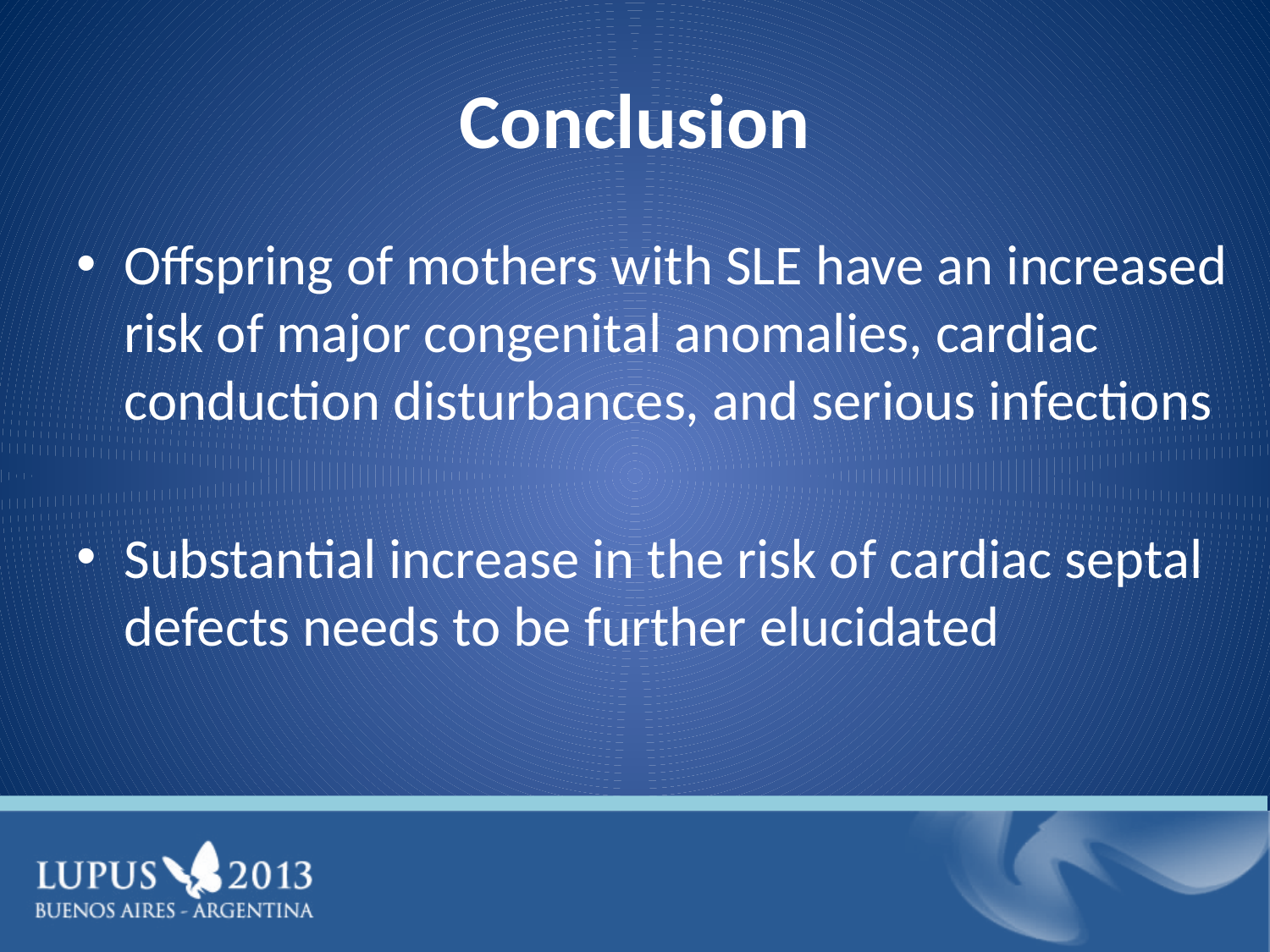

# Conclusion
Offspring of mothers with SLE have an increased risk of major congenital anomalies, cardiac conduction disturbances, and serious infections

Substantial increase in the risk of cardiac septal defects needs to be further elucidated